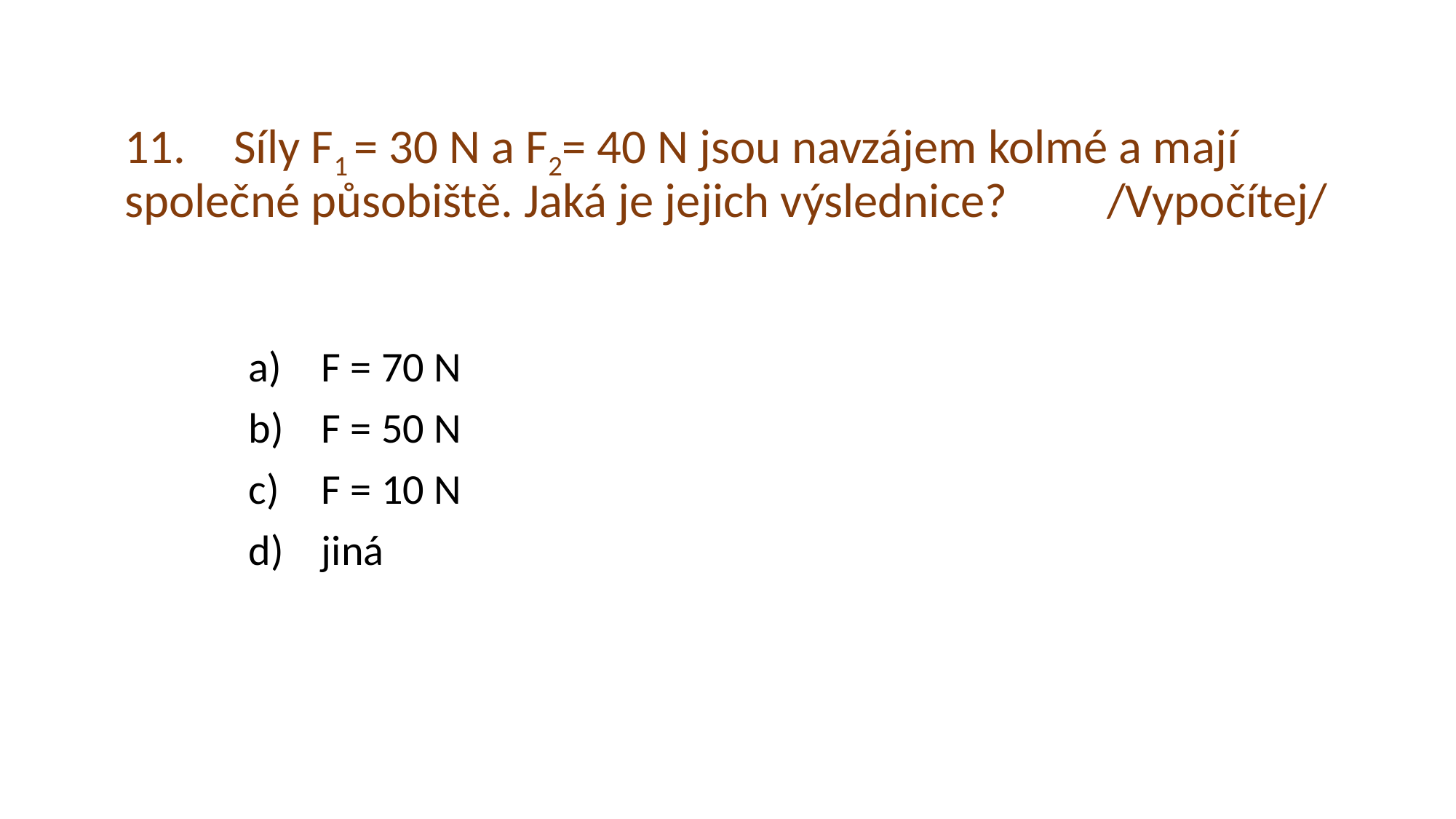

# 11.	Síly F1 = 30 N a F2= 40 N jsou navzájem kolmé a mají 	společné působiště. Jaká je jejich výslednice? 	/Vypočítej/
F = 70 N
F = 50 N
F = 10 N
jiná